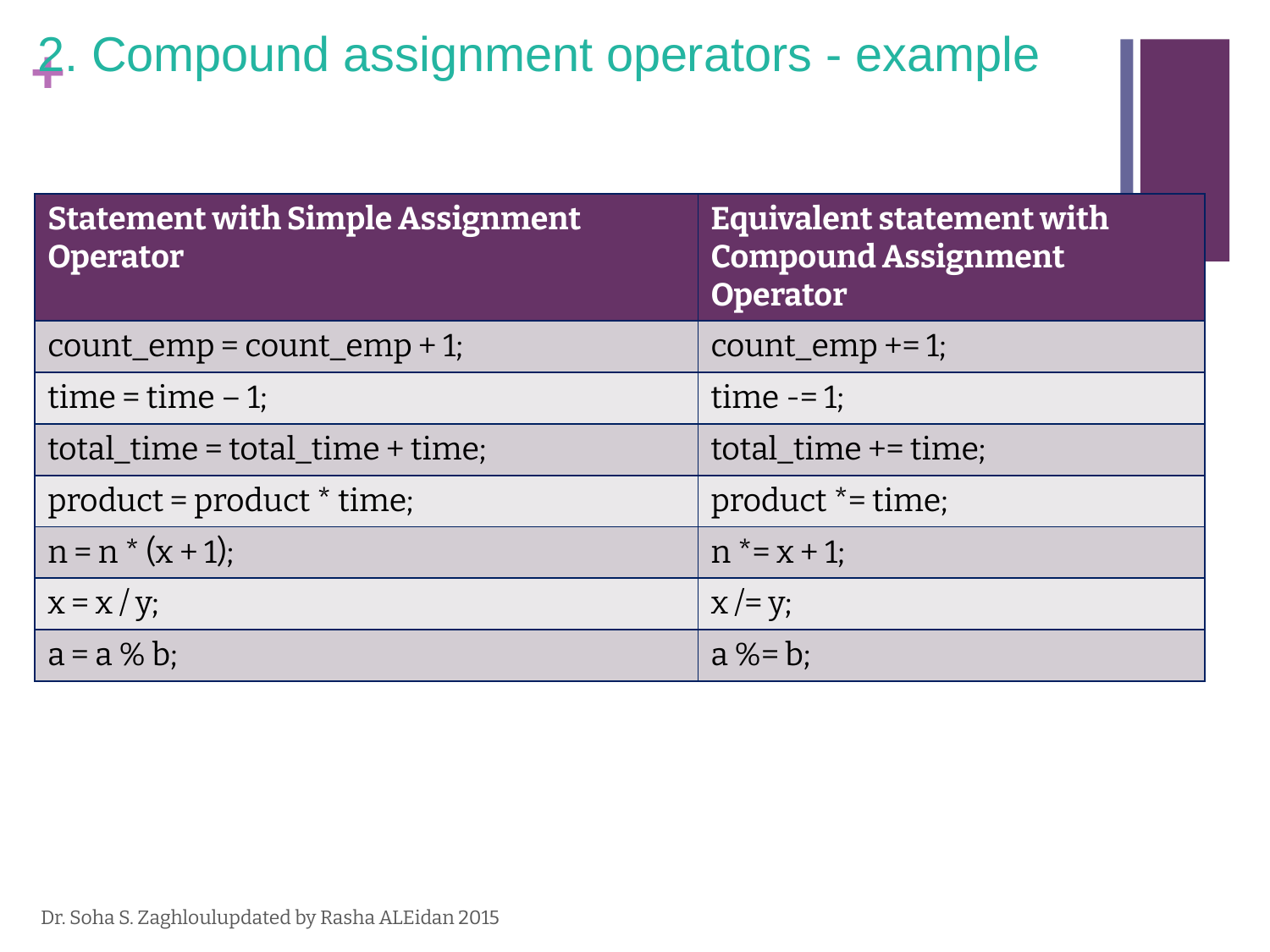

# 2. Compound assignment operators - example
| Statement with Simple Assignment Operator | Equivalent statement with Compound Assignment Operator |
| --- | --- |
| count\_emp = count\_emp + 1; | count\_emp += 1; |
| time = time – 1; | time -= 1; |
| total\_time = total\_time + time; | total\_time += time; |
| product = product \* time; | product \*= time; |
| n = n \* (x + 1); | n \*= x + 1; |
| x = x / y; | x /= y; |
| a = a % b; | a %= b; |

Dr. Soha S. Zaghloul			updated by Rasha ALEidan 2015